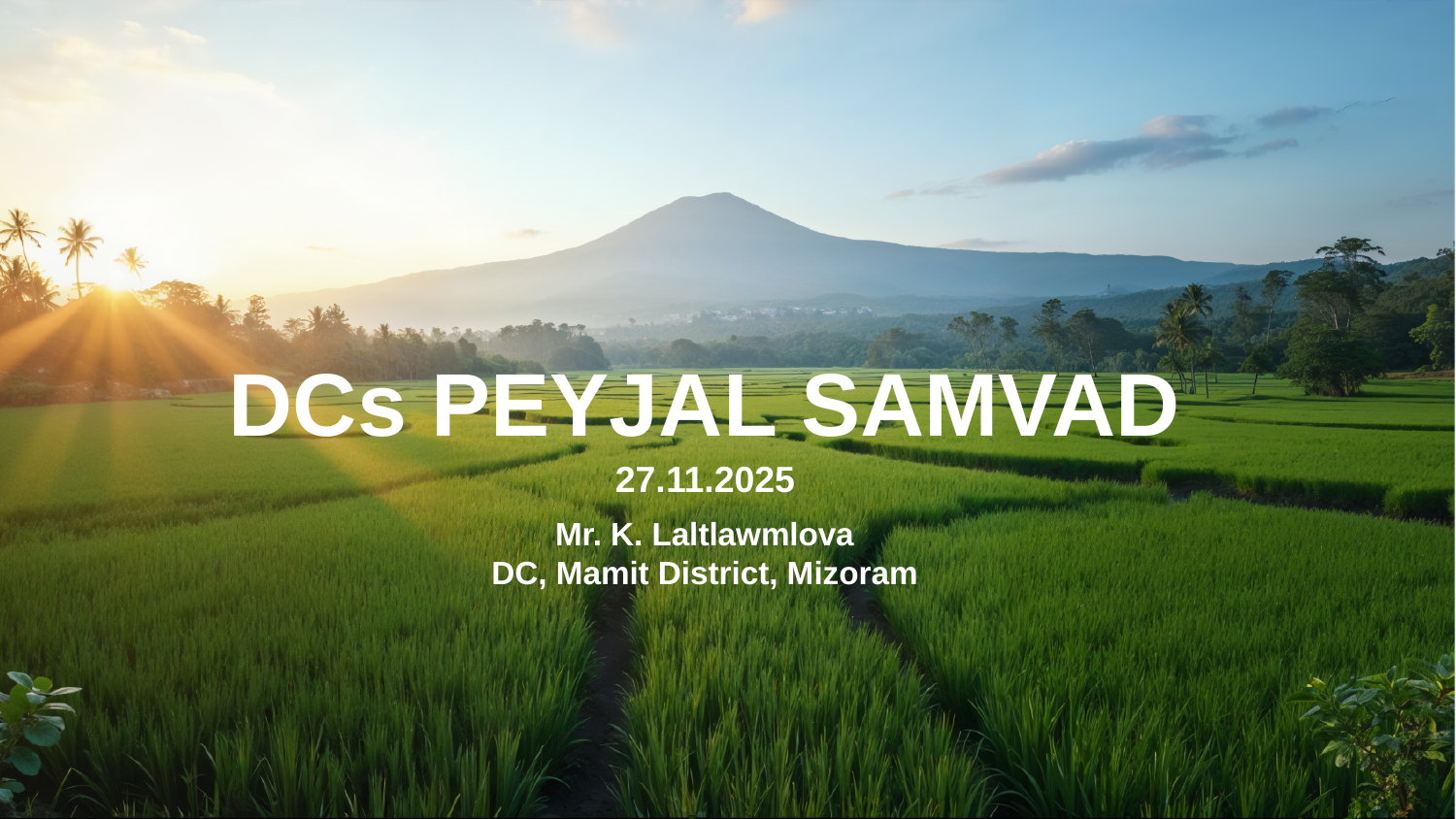

DCs PEYJAL SAMVAD
27.11.2025
Mr. K. Laltlawmlova
DC, Mamit District, Mizoram